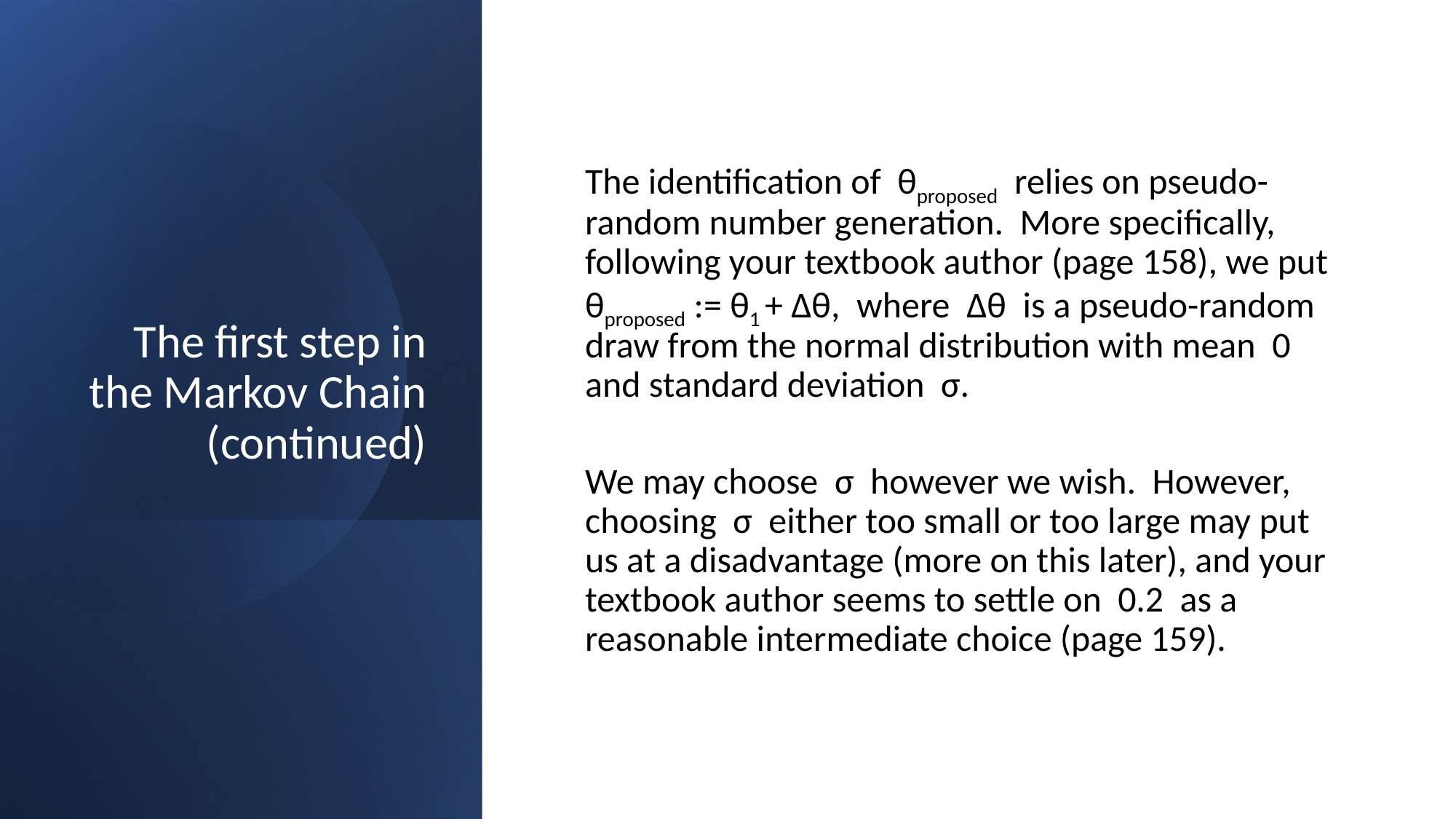

# The first step in the Markov Chain (continued)
The identification of  θproposed  relies on pseudo-random number generation.  More specifically, following your textbook author (page 158), we put θproposed := θ1 + Δθ,  where  Δθ  is a pseudo-random draw from the normal distribution with mean  0  and standard deviation  σ.

We may choose  σ  however we wish.  However, choosing  σ  either too small or too large may put us at a disadvantage (more on this later), and your textbook author seems to settle on  0.2  as a reasonable intermediate choice (page 159).